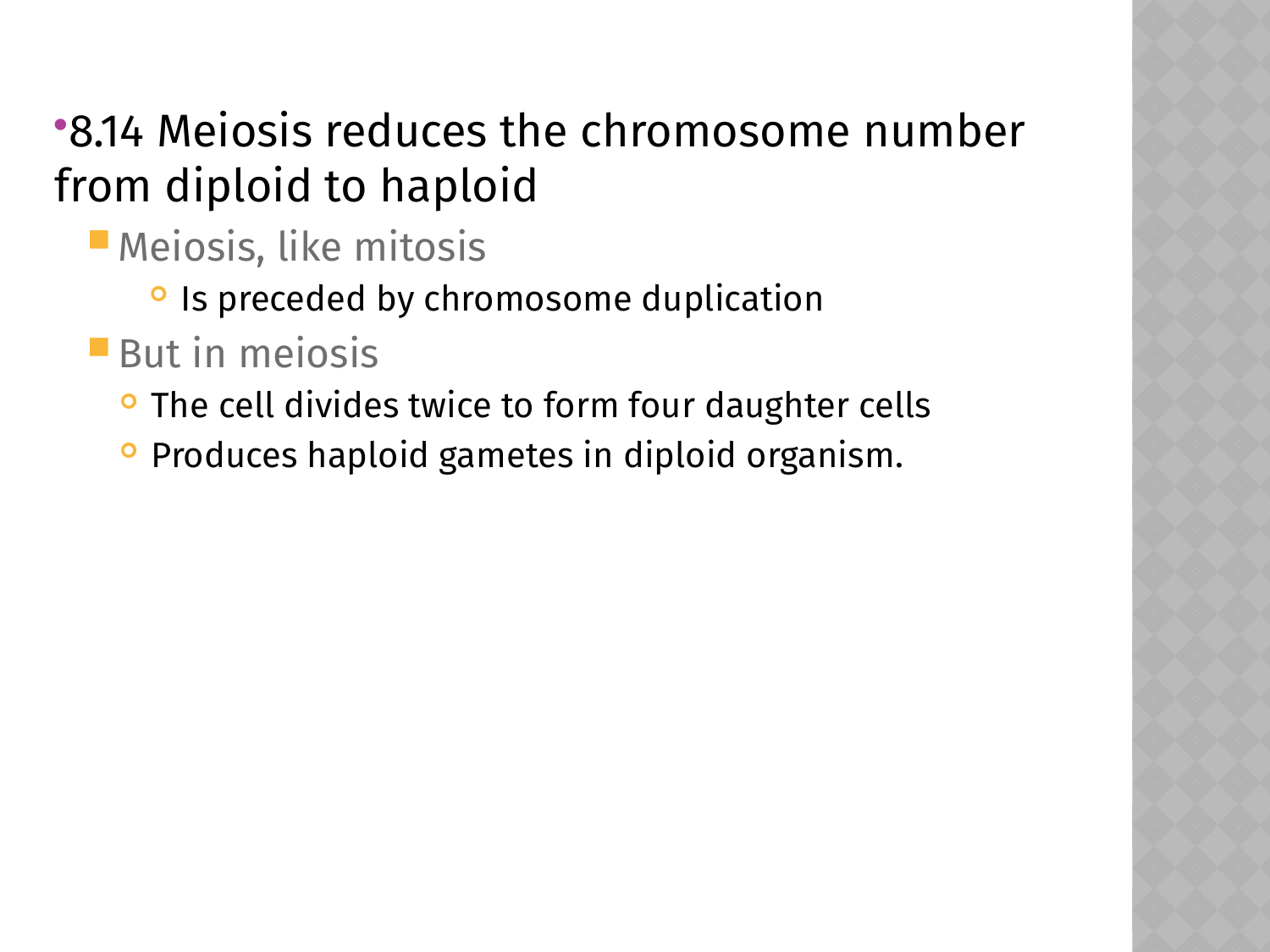

8.14 Meiosis reduces the chromosome number from diploid to haploid
Meiosis, like mitosis
Is preceded by chromosome duplication
But in meiosis
The cell divides twice to form four daughter cells
Produces haploid gametes in diploid organism.